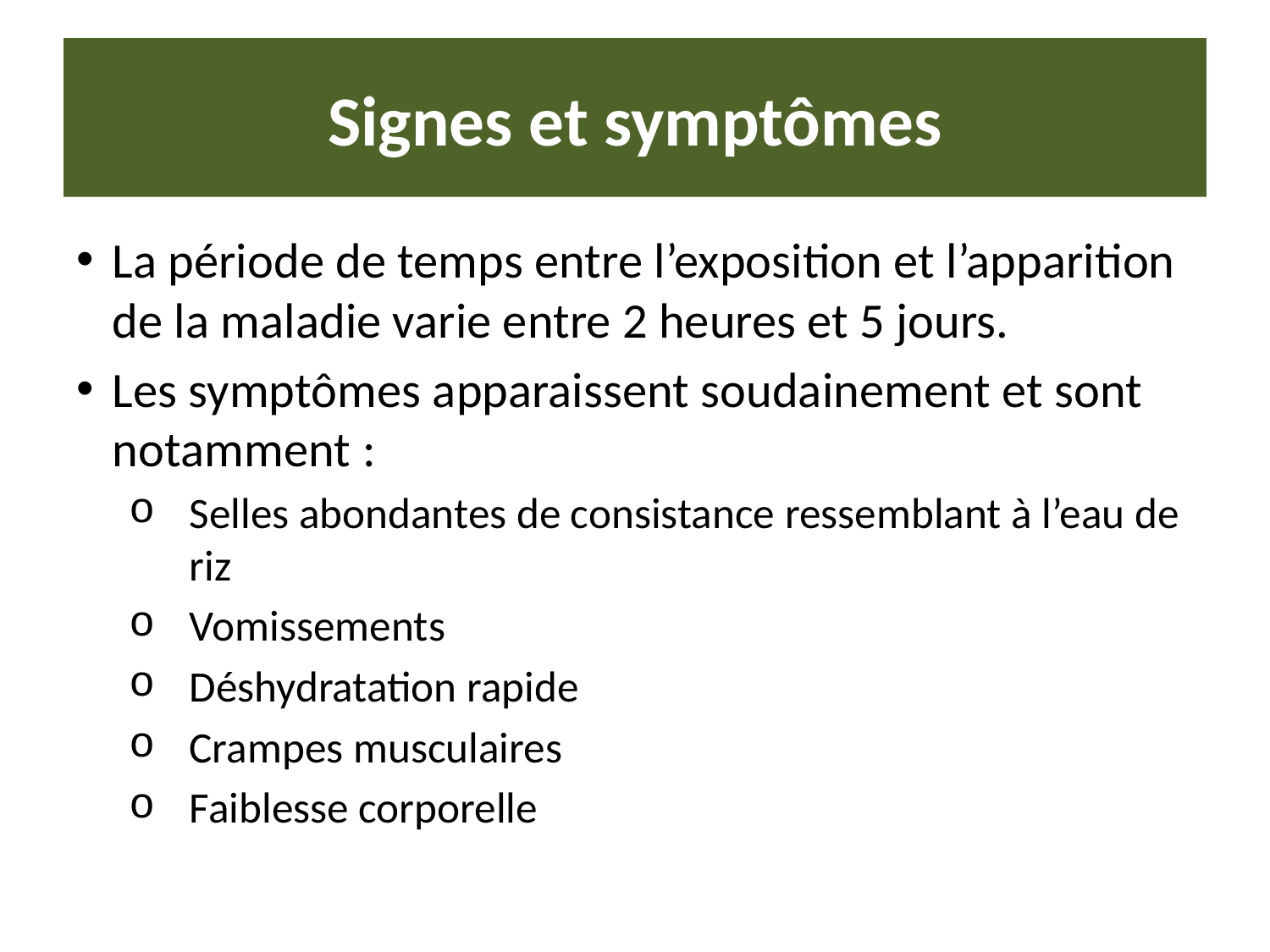

# Signes et symptômes
La période de temps entre l’exposition et l’apparition de la maladie varie entre 2 heures et 5 jours.
Les symptômes apparaissent soudainement et sont notamment :
Selles abondantes de consistance ressemblant à l’eau de riz
Vomissements
Déshydratation rapide
Crampes musculaires
Faiblesse corporelle